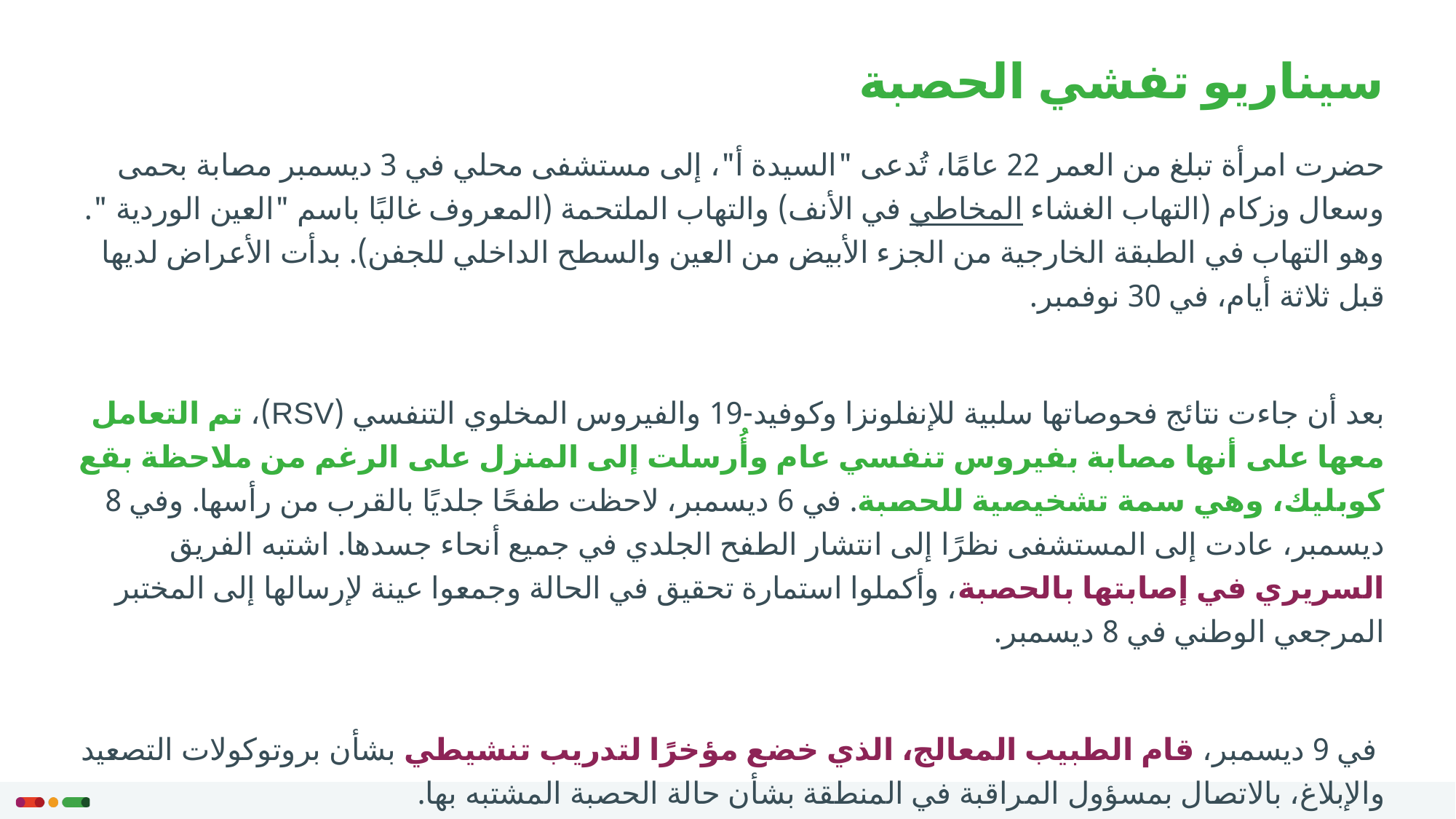

# سيناريو تفشي الحصبة
حضرت امرأة تبلغ من العمر 22 عامًا، تُدعى "السيدة أ"، إلى مستشفى محلي في 3 ديسمبر مصابة بحمى وسعال وزكام (التهاب الغشاء المخاطي في الأنف) والتهاب الملتحمة (المعروف غالبًا باسم "العين الوردية ". وهو التهاب في الطبقة الخارجية من الجزء الأبيض من العين والسطح الداخلي للجفن). بدأت الأعراض لديها قبل ثلاثة أيام، في 30 نوفمبر.

بعد أن جاءت نتائج فحوصاتها سلبية للإنفلونزا وكوفيد-19 والفيروس المخلوي التنفسي (RSV)، تم التعامل معها على أنها مصابة بفيروس تنفسي عام وأُرسلت إلى المنزل على الرغم من ملاحظة بقع كوبليك، وهي سمة تشخيصية للحصبة. في 6 ديسمبر، لاحظت طفحًا جلديًا بالقرب من رأسها. وفي 8 ديسمبر، عادت إلى المستشفى نظرًا إلى انتشار الطفح الجلدي في جميع أنحاء جسدها. اشتبه الفريق السريري في إصابتها بالحصبة، وأكملوا استمارة تحقيق في الحالة وجمعوا عينة لإرسالها إلى المختبر المرجعي الوطني في 8 ديسمبر.

 في 9 ديسمبر، قام الطبيب المعالج، الذي خضع مؤخرًا لتدريب تنشيطي بشأن بروتوكولات التصعيد والإبلاغ، بالاتصال بمسؤول المراقبة في المنطقة بشأن حالة الحصبة المشتبه بها.